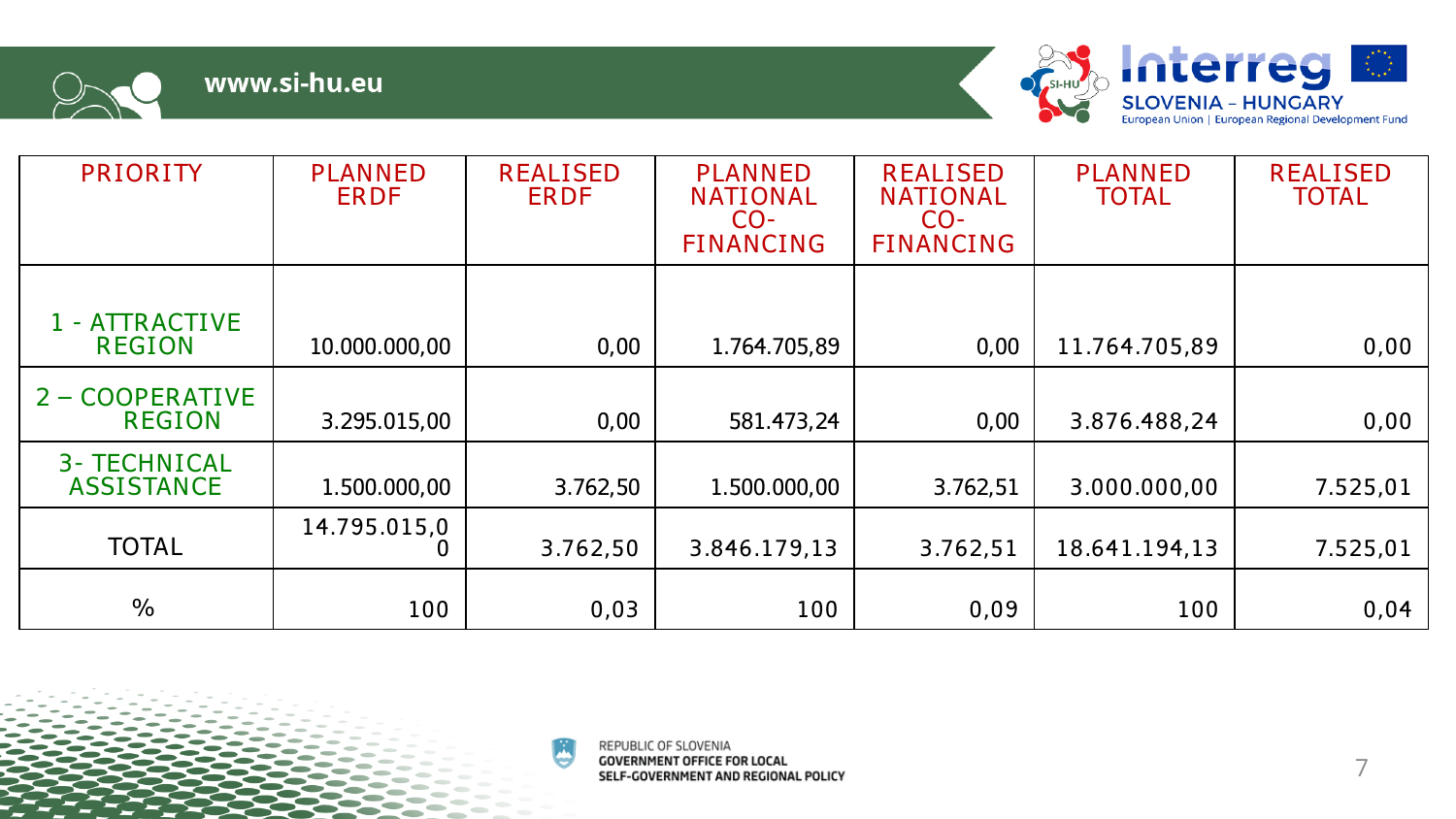

| PRIORITY | PLANNED ERDF | REALISED ERDF | PLANNED NATIONAL CO- FINANCING | REALISED NATIONAL CO- FINANCING | PLANNED TOTAL | REALISED TOTAL |
| --- | --- | --- | --- | --- | --- | --- |
| 1 - ATTRACTIVE REGION | 10.000.000,00 | 0,00 | 1.764.705,89 | 0,00 | 11.764.705,89 | 0,00 |
| 2 – COOPERATIVE REGION | 3.295.015,00 | 0,00 | 581.473,24 | 0,00 | 3.876.488,24 | 0,00 |
| 3- TECHNICAL ASSISTANCE | 1.500.000,00 | 3.762,50 | 1.500.000,00 | 3.762,51 | 3.000.000,00 | 7.525,01 |
| TOTAL | 14.795.015,00 | 3.762,50 | 3.846.179,13 | 3.762,51 | 18.641.194,13 | 7.525,01 |
| % | 100 | 0,03 | 100 | 0,09 | 100 | 0,04 |
7